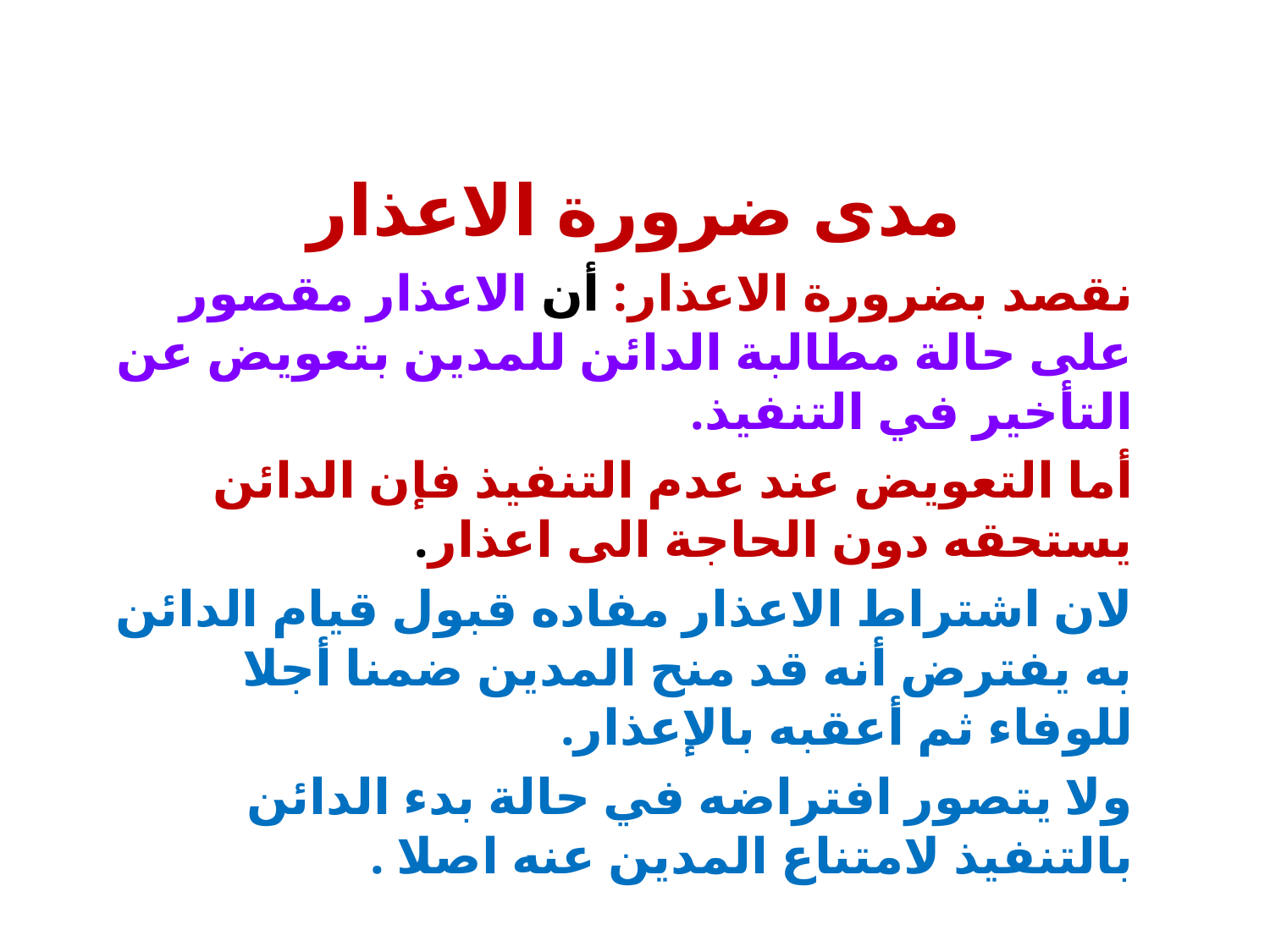

# مدى ضرورة الاعذار
نقصد بضرورة الاعذار: أن الاعذار مقصور على حالة مطالبة الدائن للمدين بتعويض عن التأخير في التنفيذ.
أما التعويض عند عدم التنفيذ فإن الدائن يستحقه دون الحاجة الى اعذار.
لان اشتراط الاعذار مفاده قبول قيام الدائن به يفترض أنه قد منح المدين ضمنا أجلا للوفاء ثم أعقبه بالإعذار.
ولا يتصور افتراضه في حالة بدء الدائن بالتنفيذ لامتناع المدين عنه اصلا .